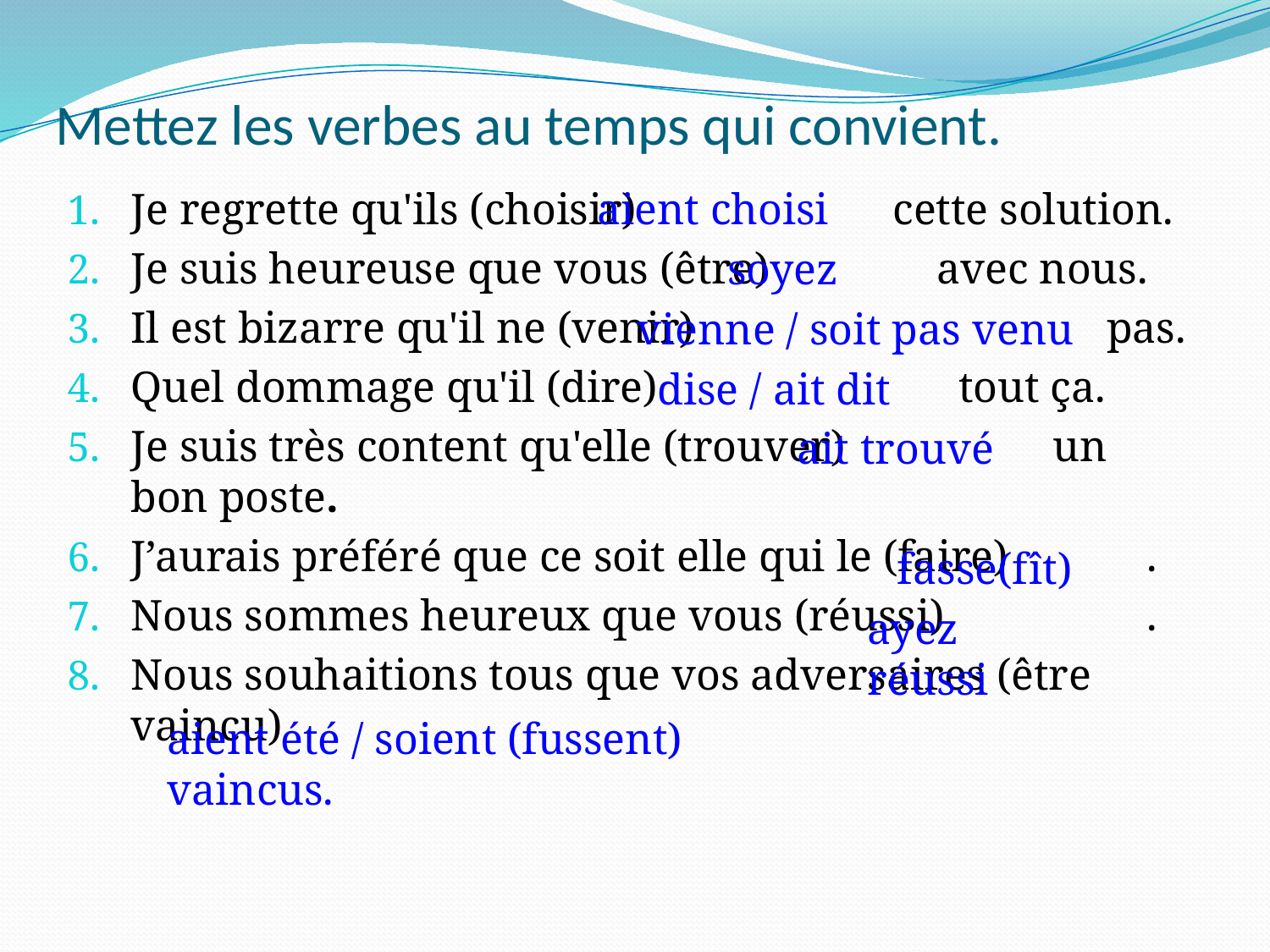

# Mettez les verbes au temps qui convient.
Je regrette qu'ils (choisir) 		cette solution.
Je suis heureuse que vous (être) 	    avec nous.
Il est bizarre qu'il ne (venir) 	                               pas.
Quel dommage qu'il (dire)	 	      tout ça.
Je suis très content qu'elle (trouver)	      	   un bon poste.
J’aurais préféré que ce soit elle qui le (faire)		.
Nous sommes heureux que vous (réussi)		.
Nous souhaitions tous que vos adversaires (être vaincu)

aient choisi
soyez
vienne / soit pas venu
dise / ait dit
ait trouvé
fasse
(fît)
ayez réussi
aient été / soient (fussent) vaincus.